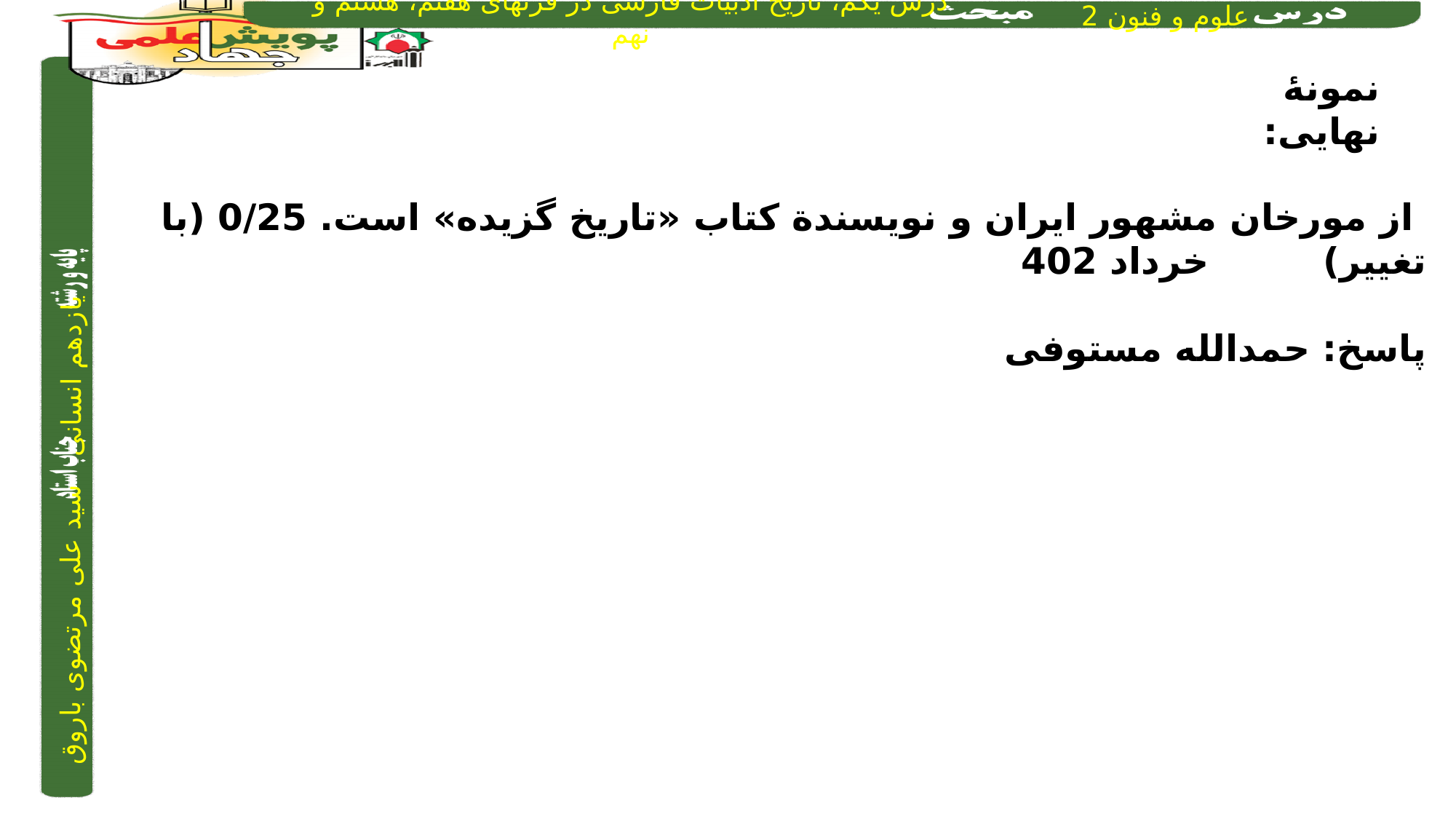

نمونۀ نهایی:
 از مورخان مشهور ايران و نويسندة كتاب «تاريخ گزيده» است. 0/25 (با تغییر)         خرداد 402

پاسخ: حمدالله مستوفی